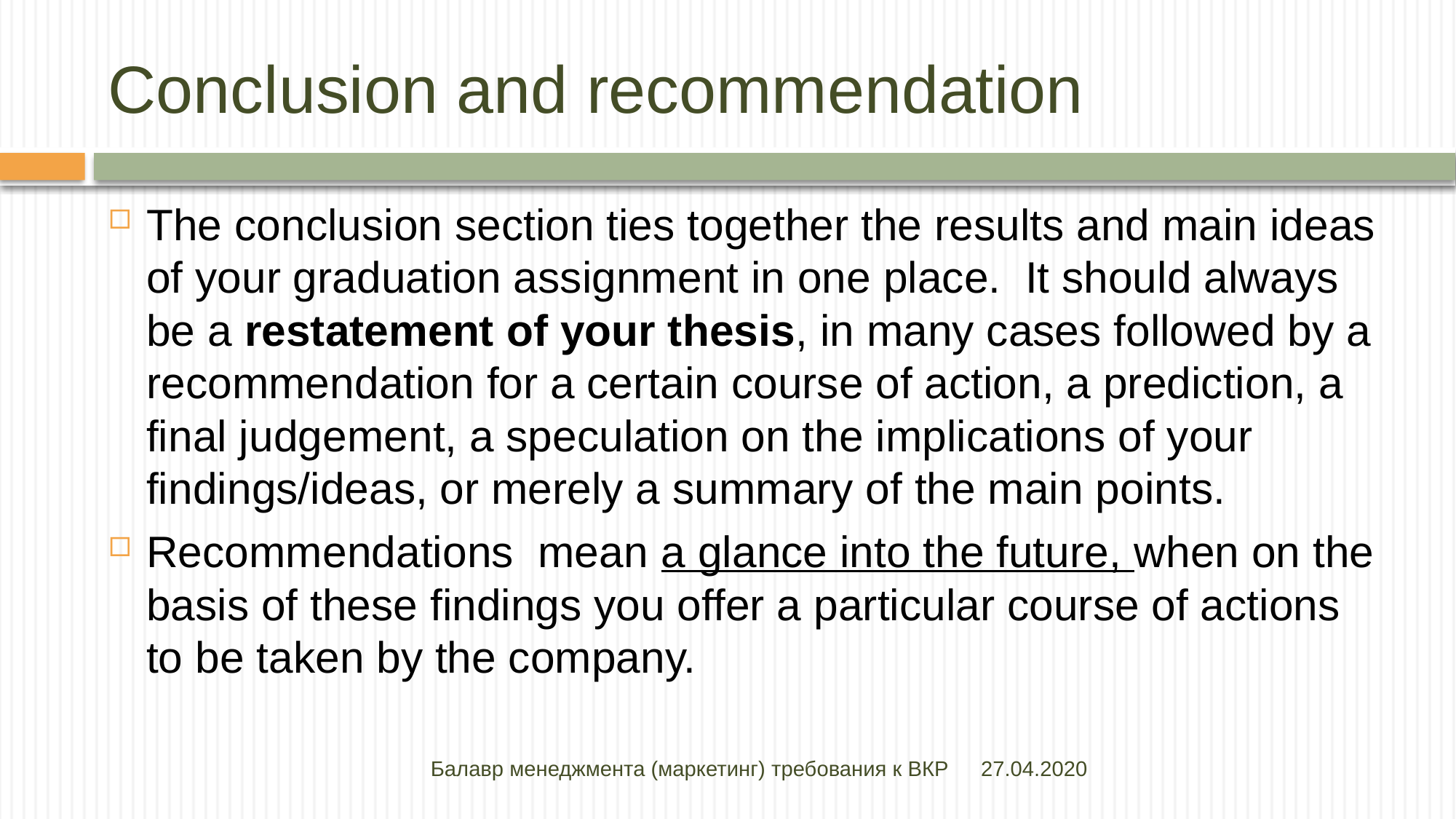

# Conclusion and recommendation
The conclusion section ties together the results and main ideas of your graduation assignment in one place.  It should always be a restatement of your thesis, in many cases followed by a recommendation for a certain course of action, a prediction, a final judgement, a speculation on the implications of your findings/ideas, or merely a summary of the main points.
Recommendations  mean a glance into the future, when on the basis of these findings you offer a particular course of actions to be taken by the company.

Балавр менеджмента (маркетинг) требования к ВКР
27.04.2020